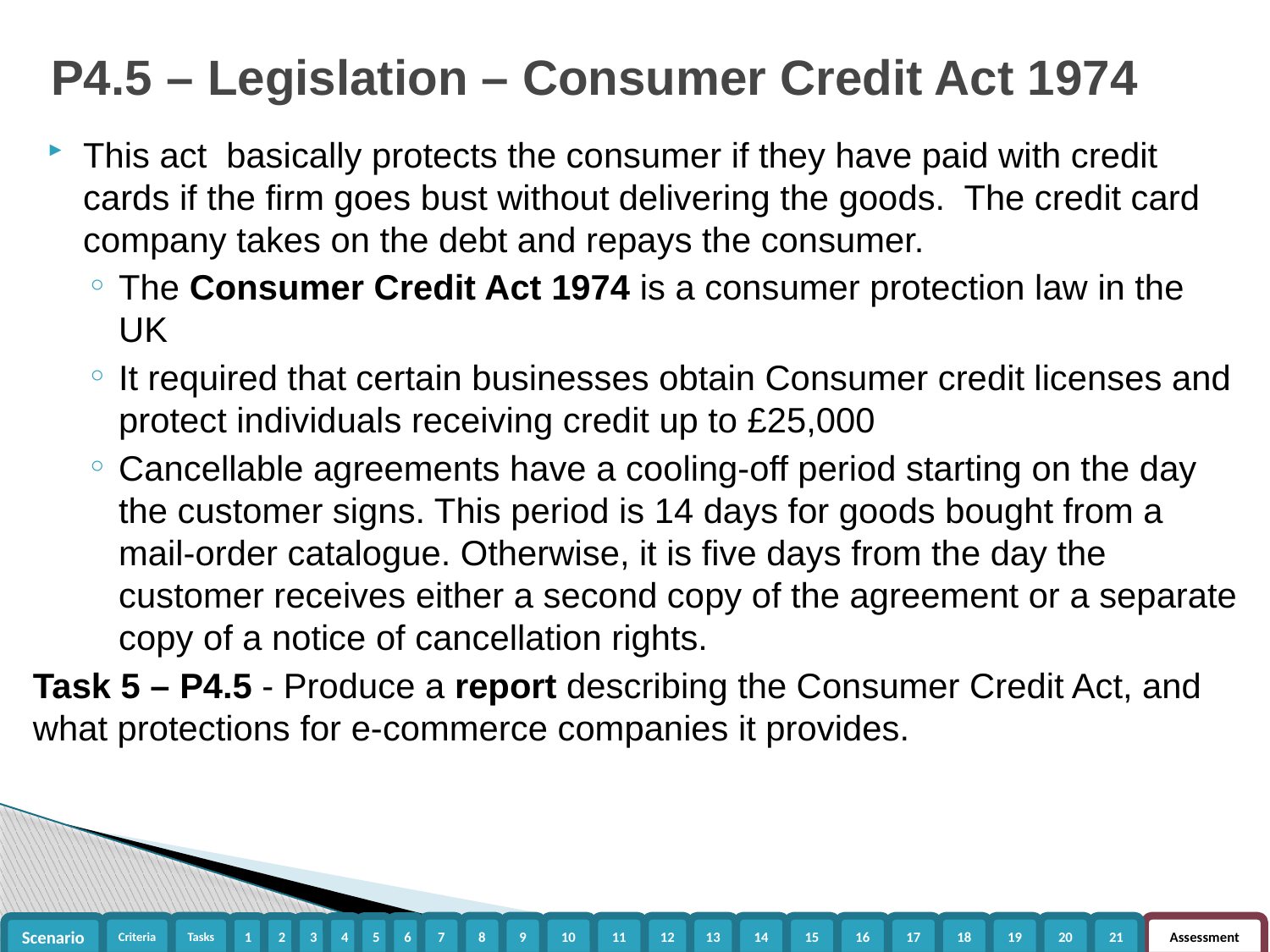

# P4.5 – Legislation – Consumer Credit Act 1974
This act  basically protects the consumer if they have paid with credit cards if the firm goes bust without delivering the goods.  The credit card company takes on the debt and repays the consumer.
The Consumer Credit Act 1974 is a consumer protection law in the UK
It required that certain businesses obtain Consumer credit licenses and protect individuals receiving credit up to £25,000
Cancellable agreements have a cooling-off period starting on the day the customer signs. This period is 14 days for goods bought from a mail-order catalogue. Otherwise, it is five days from the day the customer receives either a second copy of the agreement or a separate copy of a notice of cancellation rights.
Task 5 – P4.5 - Produce a report describing the Consumer Credit Act, and what protections for e-commerce companies it provides.